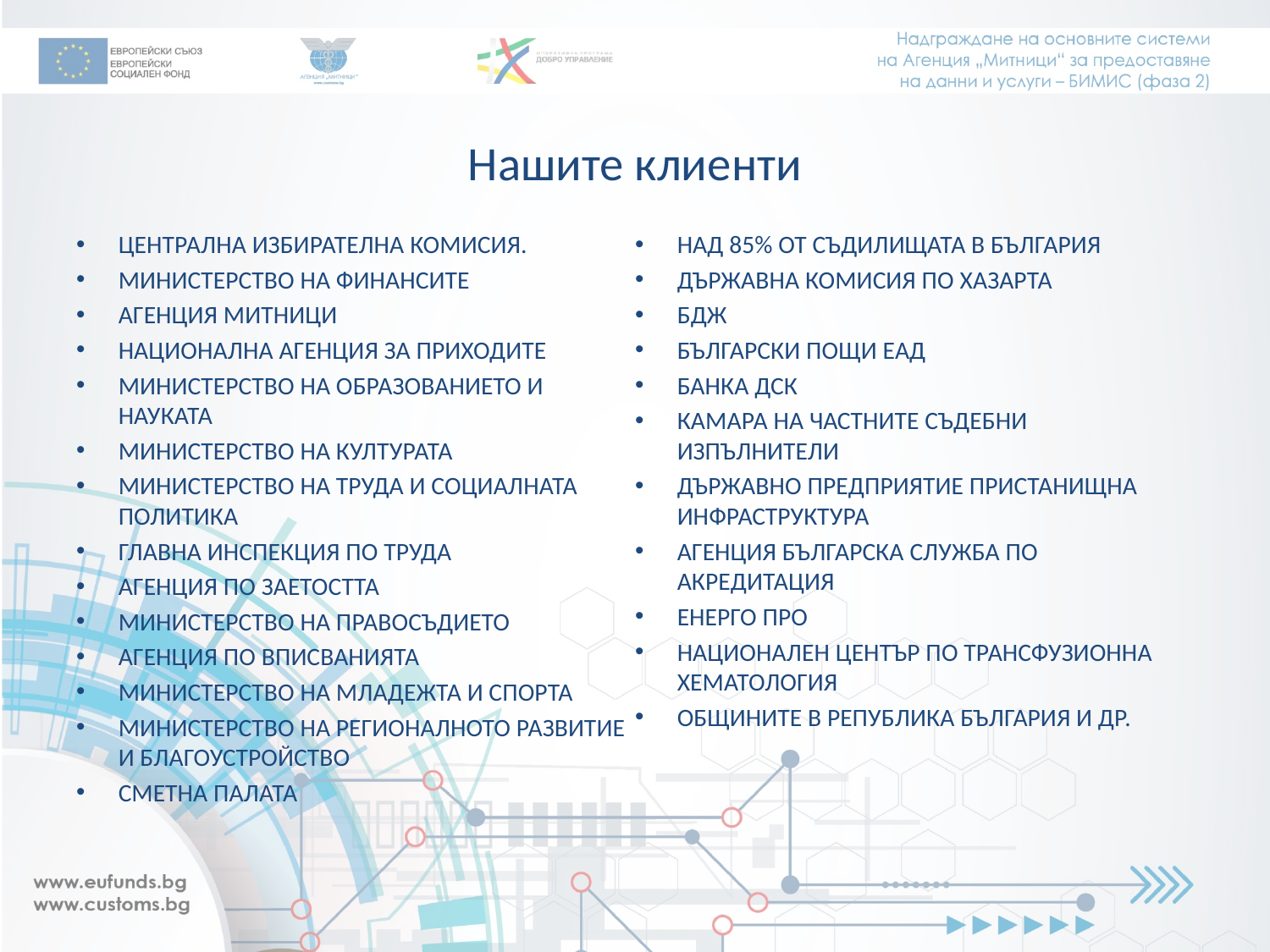

# Нашите клиенти
ЦЕНТРАЛНА ИЗБИРАТЕЛНА КОМИСИЯ.
МИНИСТЕРСТВО НА ФИНАНСИТЕ
АГЕНЦИЯ МИТНИЦИ
НАЦИОНАЛНА АГЕНЦИЯ ЗА ПРИХОДИТЕ
МИНИСТЕРСТВО НА ОБРАЗОВАНИЕТО И НАУКАТА
МИНИСТЕРСТВО НА КУЛТУРАТА
МИНИСТЕРСТВО НА ТРУДА И СОЦИАЛНАТА ПОЛИТИКА
ГЛАВНА ИНСПЕКЦИЯ ПО ТРУДА
АГЕНЦИЯ ПО ЗАЕТОСТТА
МИНИСТЕРСТВО НА ПРАВОСЪДИЕТО
АГЕНЦИЯ ПО ВПИСВАНИЯТА
МИНИСТЕРСТВО НА МЛАДЕЖТА И СПОРТА
МИНИСТЕРСТВО НА РЕГИОНАЛНОТО РАЗВИТИЕ И БЛАГОУСТРОЙСТВО
СМЕТНА ПАЛАТА

НАД 85% ОТ СЪДИЛИЩАТА В БЪЛГАРИЯ
ДЪРЖАВНА КОМИСИЯ ПО ХАЗАРТА
БДЖ
БЪЛГАРСКИ ПОЩИ ЕАД
БАНКА ДСК
КАМАРА НА ЧАСТНИТЕ СЪДЕБНИ ИЗПЪЛНИТЕЛИ
ДЪРЖАВНО ПРЕДПРИЯТИЕ ПРИСТАНИЩНА ИНФРАСТРУКТУРА
АГЕНЦИЯ БЪЛГАРСКА СЛУЖБА ПО АКРЕДИТАЦИЯ
ЕНЕРГО ПРО
НАЦИОНАЛЕН ЦЕНТЪР ПО ТРАНСФУЗИОННА ХЕМАТОЛОГИЯ
ОБЩИНИТЕ В РЕПУБЛИКА БЪЛГАРИЯ И ДР.